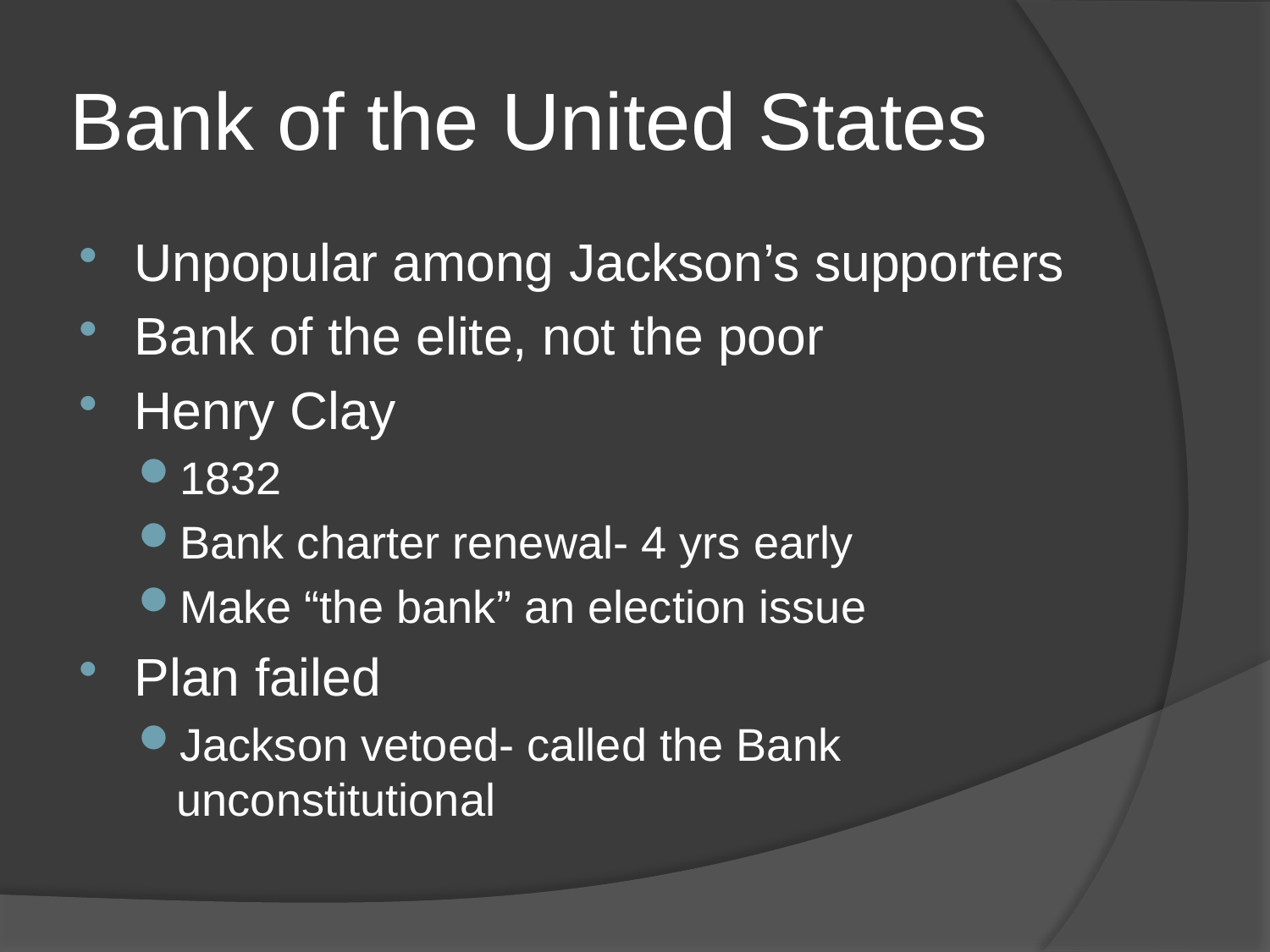

# Bank of the United States
Unpopular among Jackson’s supporters
Bank of the elite, not the poor
Henry Clay
1832
Bank charter renewal- 4 yrs early
Make “the bank” an election issue
Plan failed
Jackson vetoed- called the Bank unconstitutional